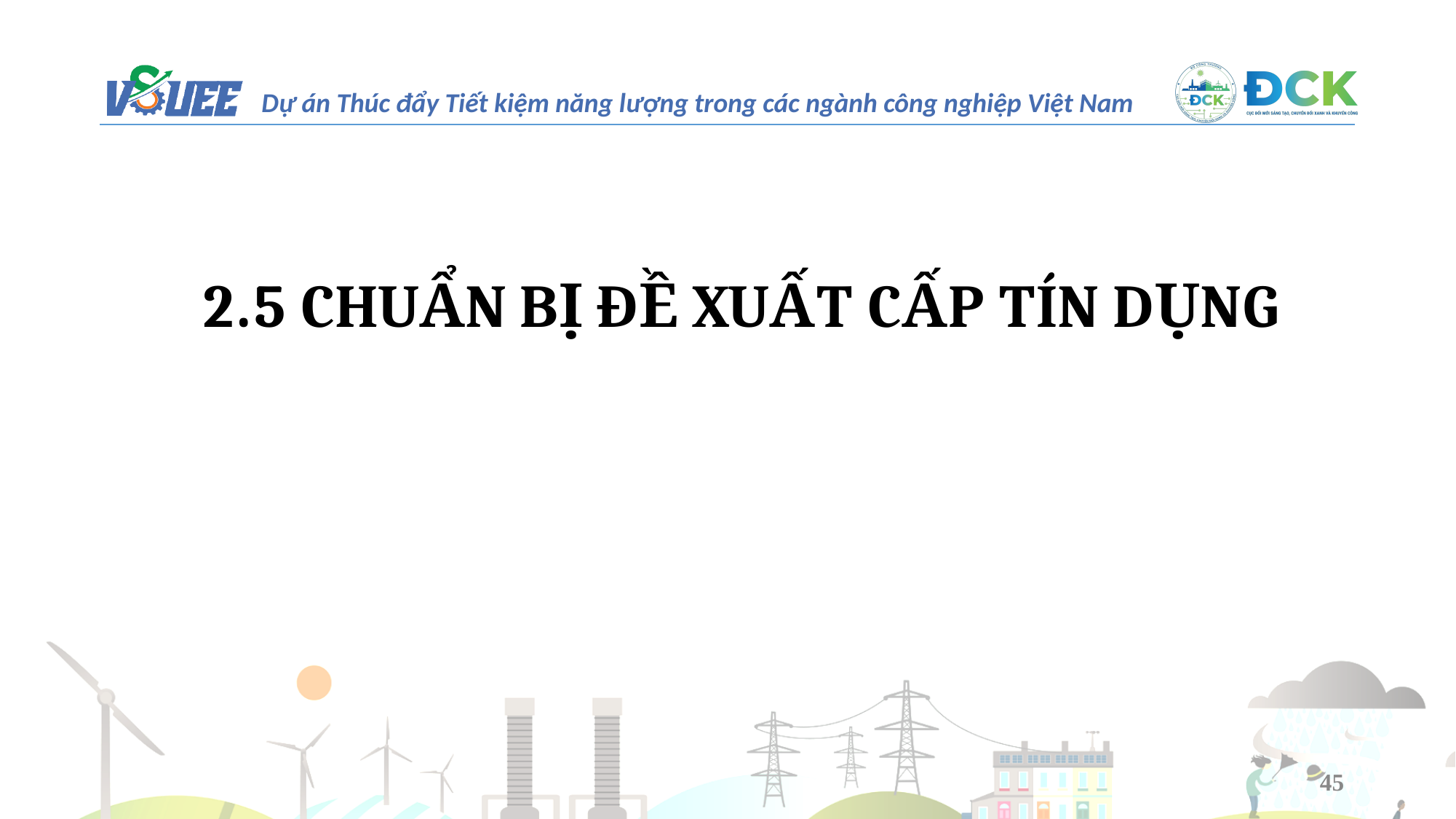

2.5 CHUẨN BỊ ĐỀ XUẤT CẤP TÍN DỤNG
45